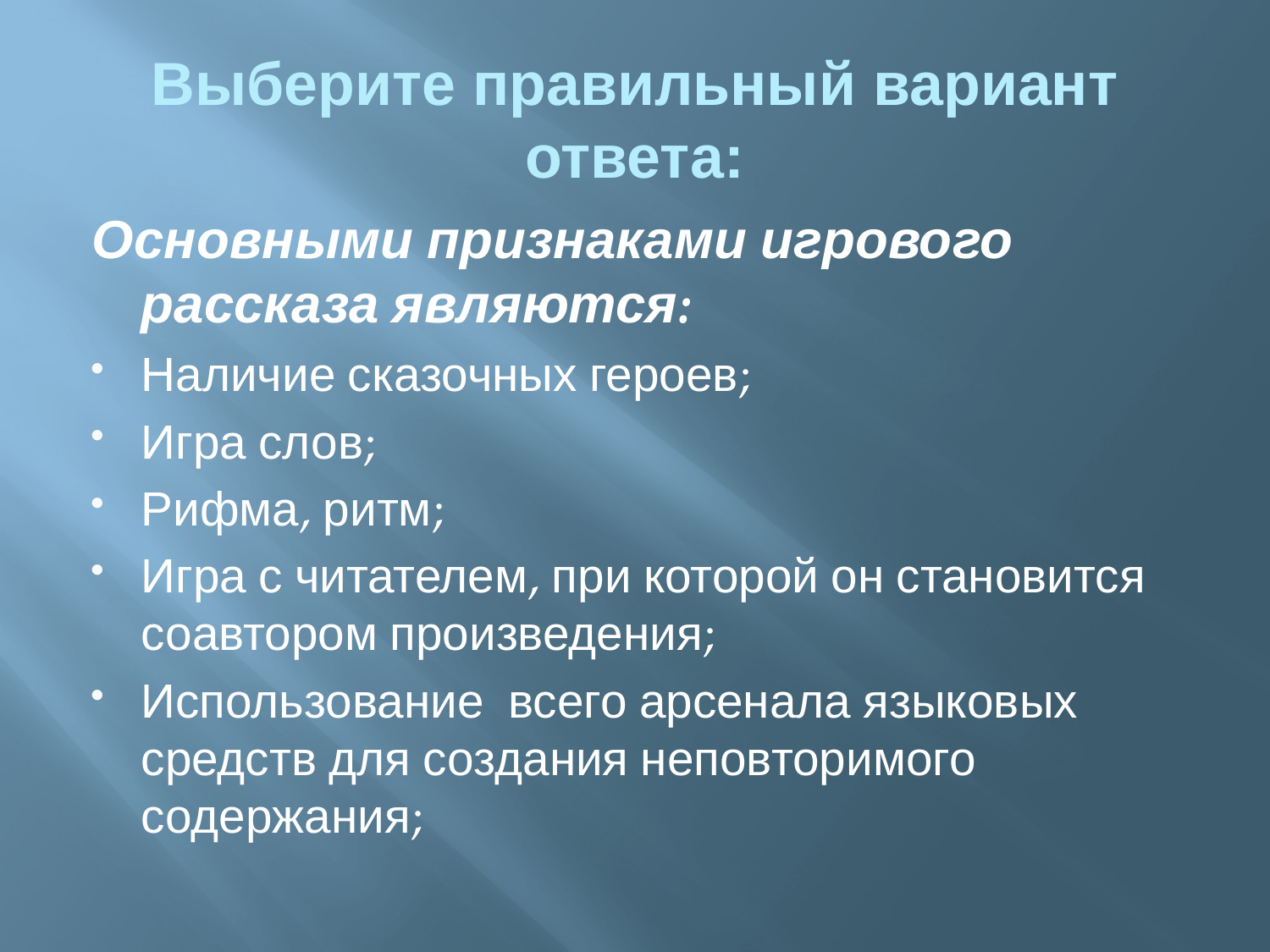

# Выберите правильный вариант ответа:
Основными признаками игрового рассказа являются:
Наличие сказочных героев;
Игра слов;
Рифма, ритм;
Игра с читателем, при которой он становится соавтором произведения;
Использование  всего арсенала языковых средств для создания неповторимого содержания;